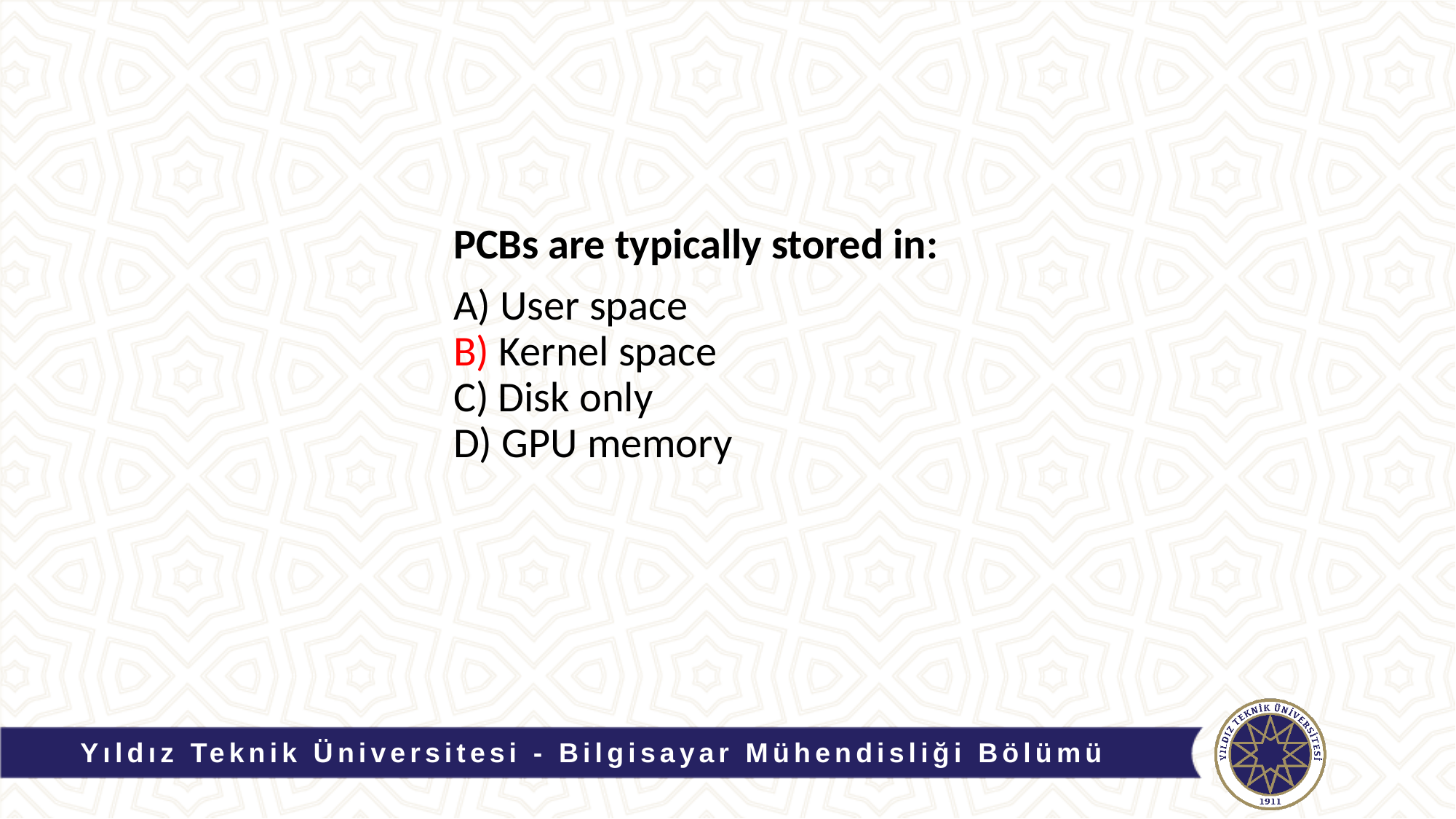

PCBs are typically stored in:
A) User space
B) Kernel space
C) Disk only
D) GPU memory

Yıldız Teknik Üniversitesi - Bilgisayar Mühendisliği Bölümü